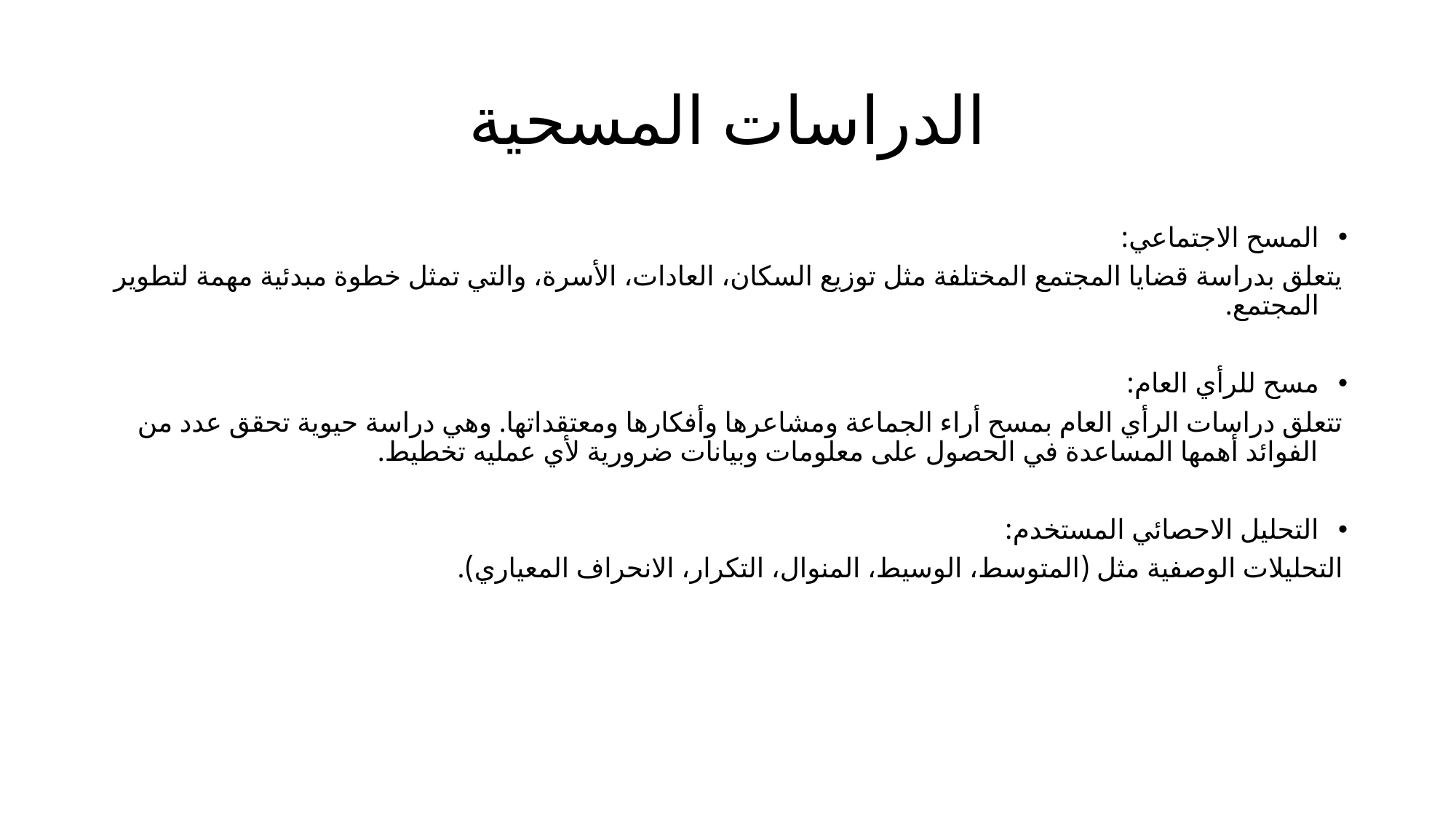

# الدراسات المسحية
المسح الاجتماعي:
يتعلق بدراسة قضايا المجتمع المختلفة مثل توزيع السكان، العادات، الأسرة، والتي تمثل خطوة مبدئية مهمة لتطوير المجتمع.

مسح للرأي العام:
تتعلق دراسات الرأي العام بمسح أراء الجماعة ومشاعرها وأفكارها ومعتقداتها. وهي دراسة حيوية تحقق عدد من الفوائد أهمها المساعدة في الحصول على معلومات وبيانات ضرورية لأي عمليه تخطيط.

التحليل الاحصائي المستخدم:
التحليلات الوصفية مثل (المتوسط، الوسيط، المنوال، التكرار، الانحراف المعياري).